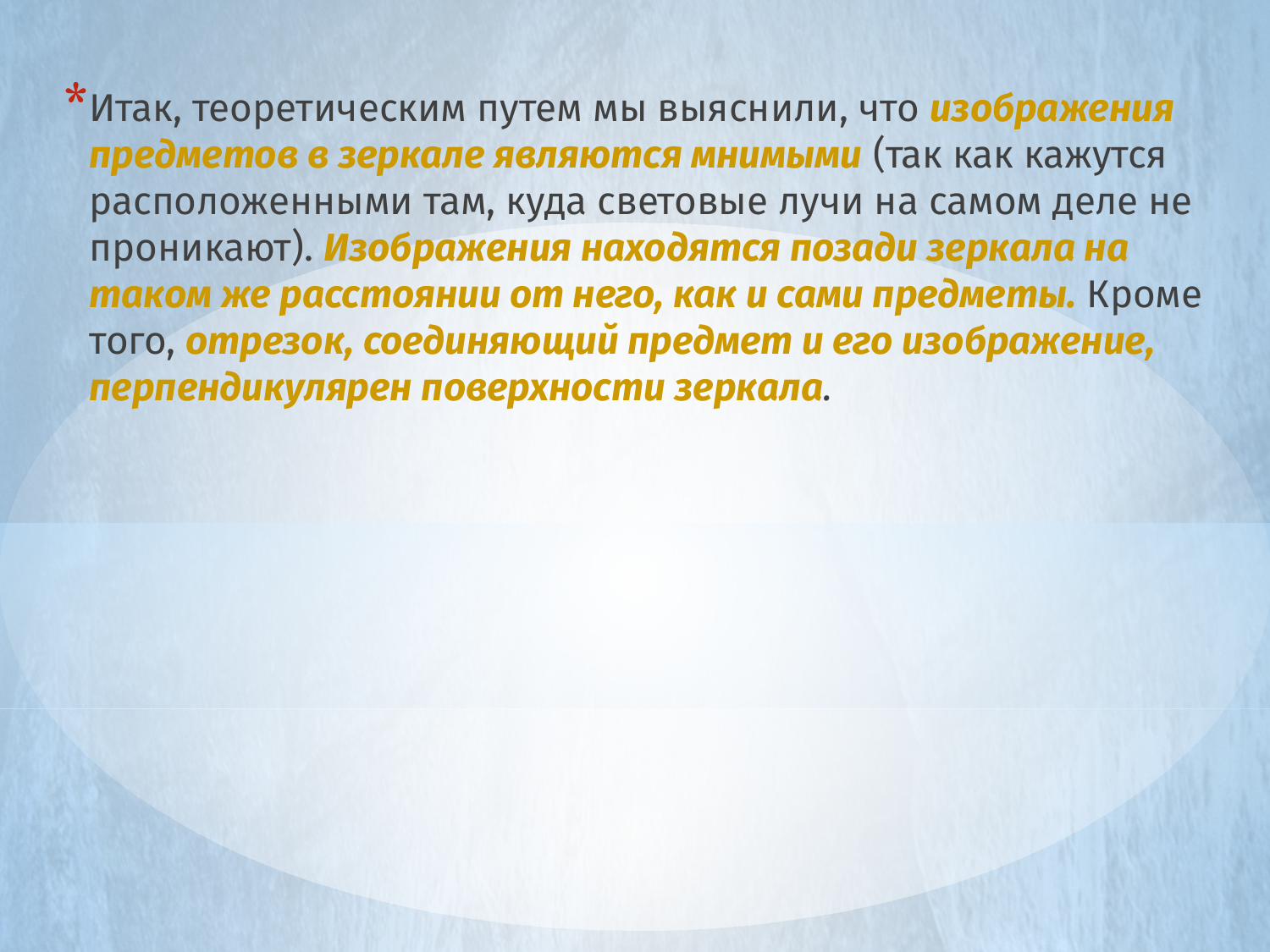

Итак, теоретическим путем мы выяснили, что изображения предметов в зеркале являются мнимыми (так как кажутся расположенными там, куда световые лучи на самом деле не проникают). Изображения находятся позади зеркала на таком же расстоянии от него, как и сами предметы. Кроме того, отрезок, соединяющий предмет и его изображение, перпендикулярен поверхности зеркала.